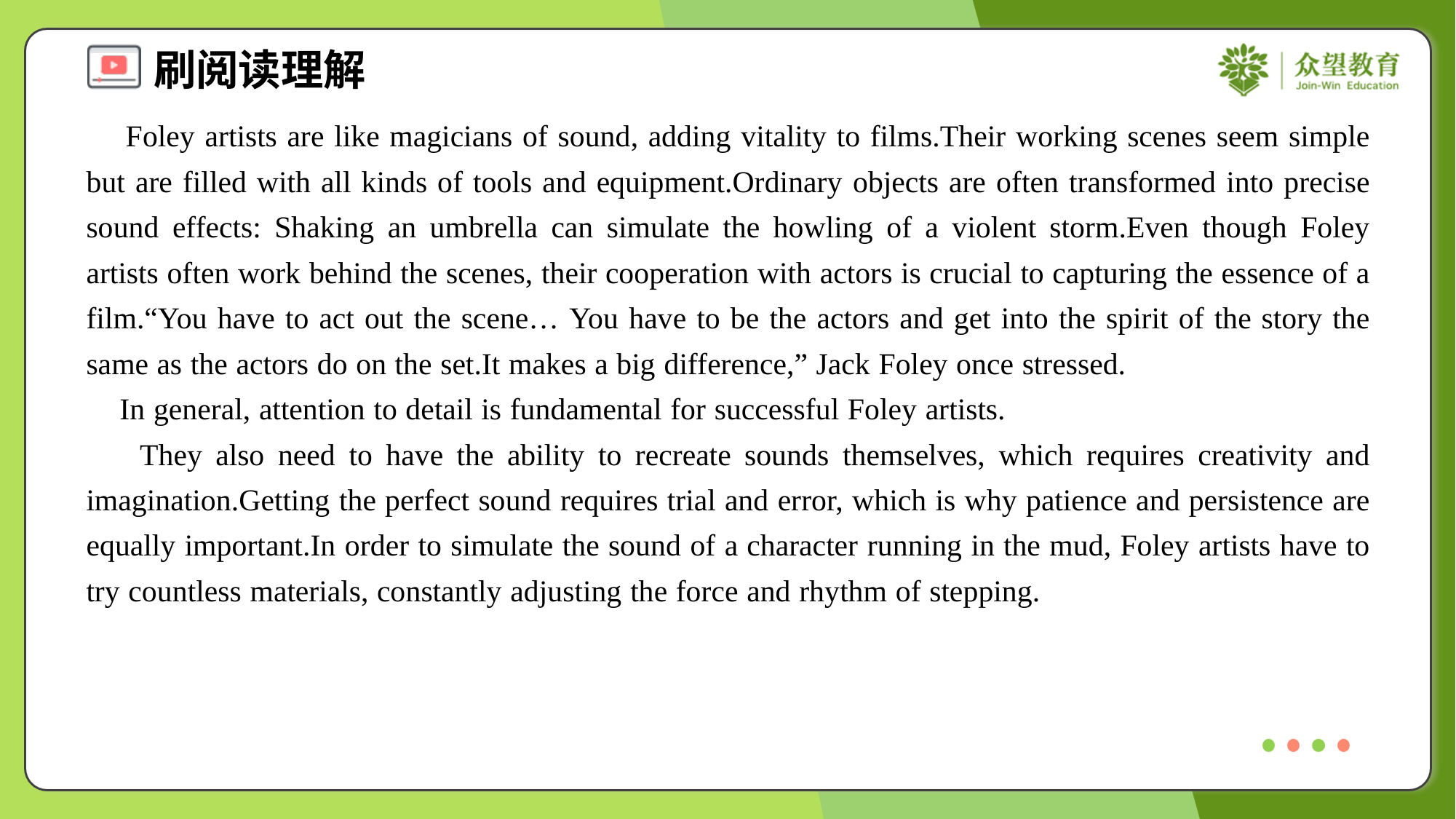

Foley artists are like magicians of sound, adding vitality to films.Their working scenes seem simple but are filled with all kinds of tools and equipment.Ordinary objects are often transformed into precise sound effects: Shaking an umbrella can simulate the howling of a violent storm.Even though Foley artists often work behind the scenes, their cooperation with actors is crucial to capturing the essence of a film.“You have to act out the scene… You have to be the actors and get into the spirit of the story the same as the actors do on the set.It makes a big difference,” Jack Foley once stressed.
    In general, attention to detail is fundamental for successful Foley artists.
    They also need to have the ability to recreate sounds themselves, which requires creativity and imagination.Getting the perfect sound requires trial and error, which is why patience and persistence are equally important.In order to simulate the sound of a character running in the mud, Foley artists have to try countless materials, constantly adjusting the force and rhythm of stepping.